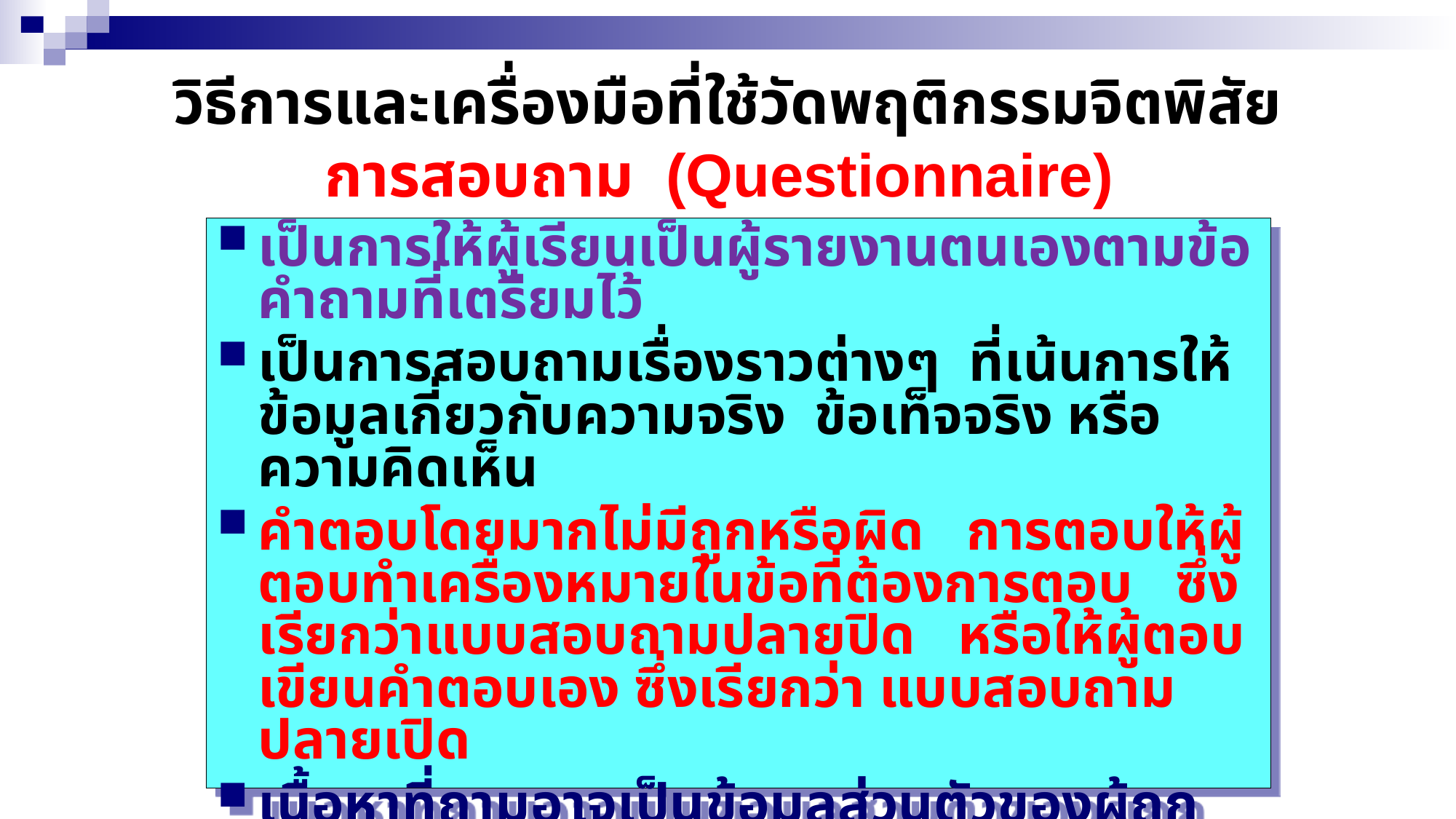

# วิธีการและเครื่องมือที่ใช้วัดพฤติกรรมจิตพิสัย การสอบถาม  (Questionnaire)
เป็นการให้ผู้เรียนเป็นผู้รายงานตนเองตามข้อคำถามที่เตรียมไว้
เป็นการสอบถามเรื่องราวต่างๆ  ที่เน้นการให้ข้อมูลเกี่ยวกับความจริง  ข้อเท็จจริง หรือความคิดเห็น
คำตอบโดยมากไม่มีถูกหรือผิด   การตอบให้ผู้ตอบทำเครื่องหมายในข้อที่ต้องการตอบ   ซึ่งเรียกว่าแบบสอบถามปลายปิด   หรือให้ผู้ตอบเขียนคำตอบเอง ซึ่งเรียกว่า แบบสอบถามปลายเปิด
เนื้อหาที่ถามอาจเป็นข้อมูลส่วนตัวของผู้ถูกประเมิน หรือเกี่ยวข้องกับพฤติกรรมการปฏิบัติตนของผู้ถูกประเมินด้านการทำงาน ลักษณะนิสัยการทำงาน  ความคิดเห็นต่อพฤติกรรมการทำงาน  เป็นต้น